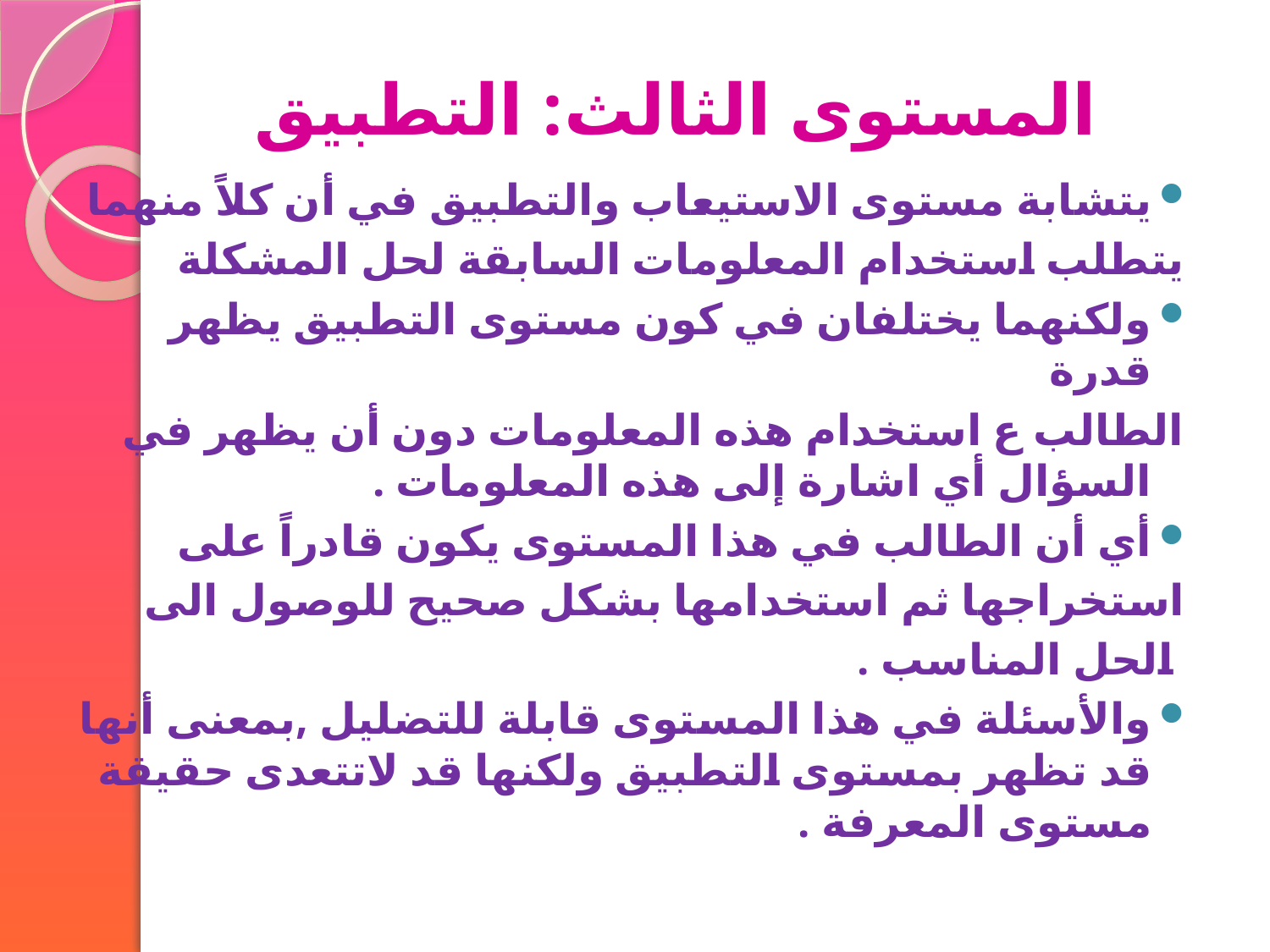

# المستوى الثالث: التطبيق
يتشابة مستوى الاستيعاب والتطبيق في أن كلاً منهما
يتطلب استخدام المعلومات السابقة لحل المشكلة
ولكنهما يختلفان في كون مستوى التطبيق يظهر قدرة
الطالب ع استخدام هذه المعلومات دون أن يظهر في السؤال أي اشارة إلى هذه المعلومات .
أي أن الطالب في هذا المستوى يكون قادراً على
استخراجها ثم استخدامها بشكل صحيح للوصول الى
 الحل المناسب .
والأسئلة في هذا المستوى قابلة للتضليل ,بمعنى أنها قد تظهر بمستوى التطبيق ولكنها قد لاتتعدى حقيقة مستوى المعرفة .